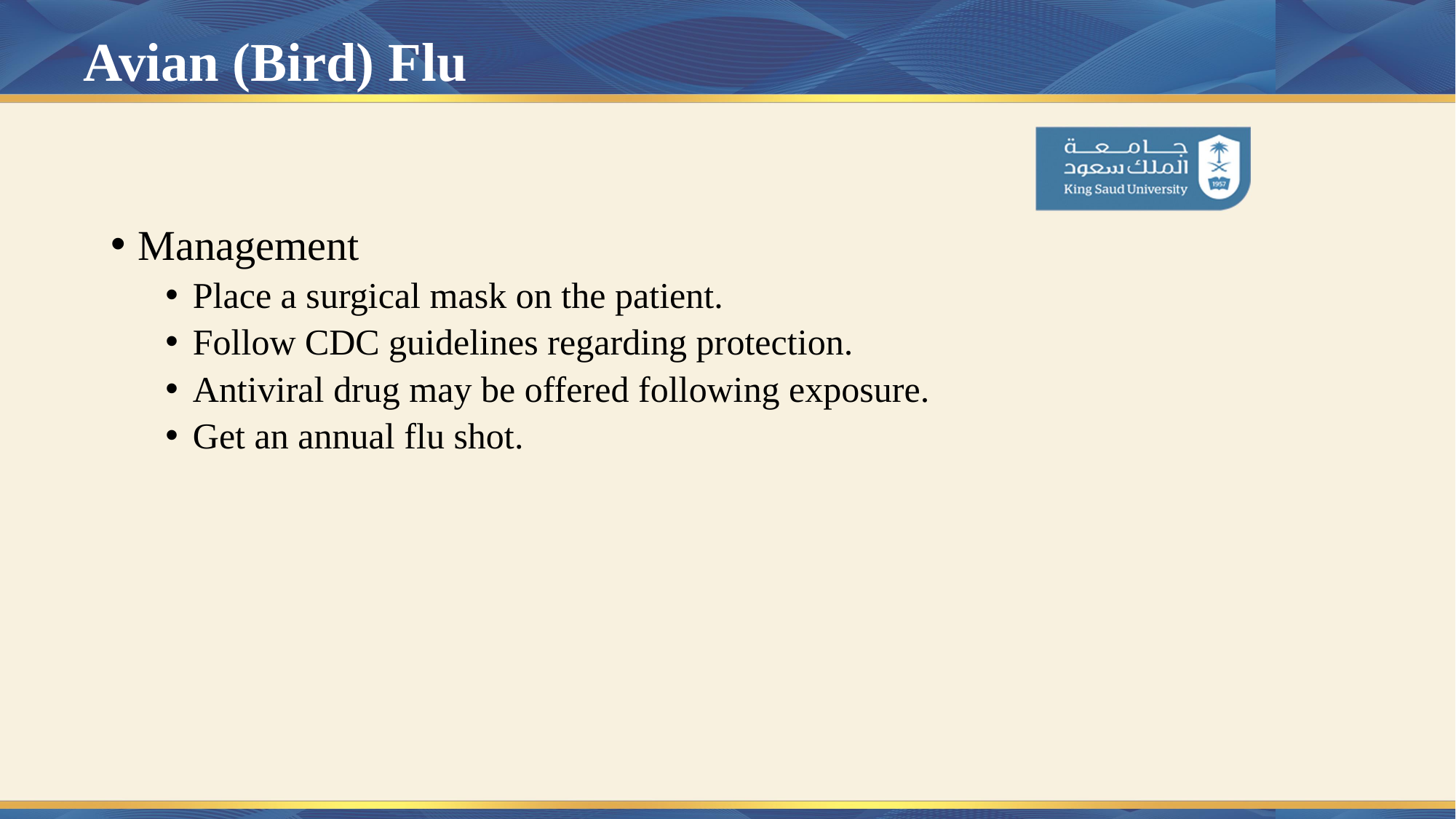

# Avian (Bird) Flu
Management
Place a surgical mask on the patient.
Follow CDC guidelines regarding protection.
Antiviral drug may be offered following exposure.
Get an annual flu shot.